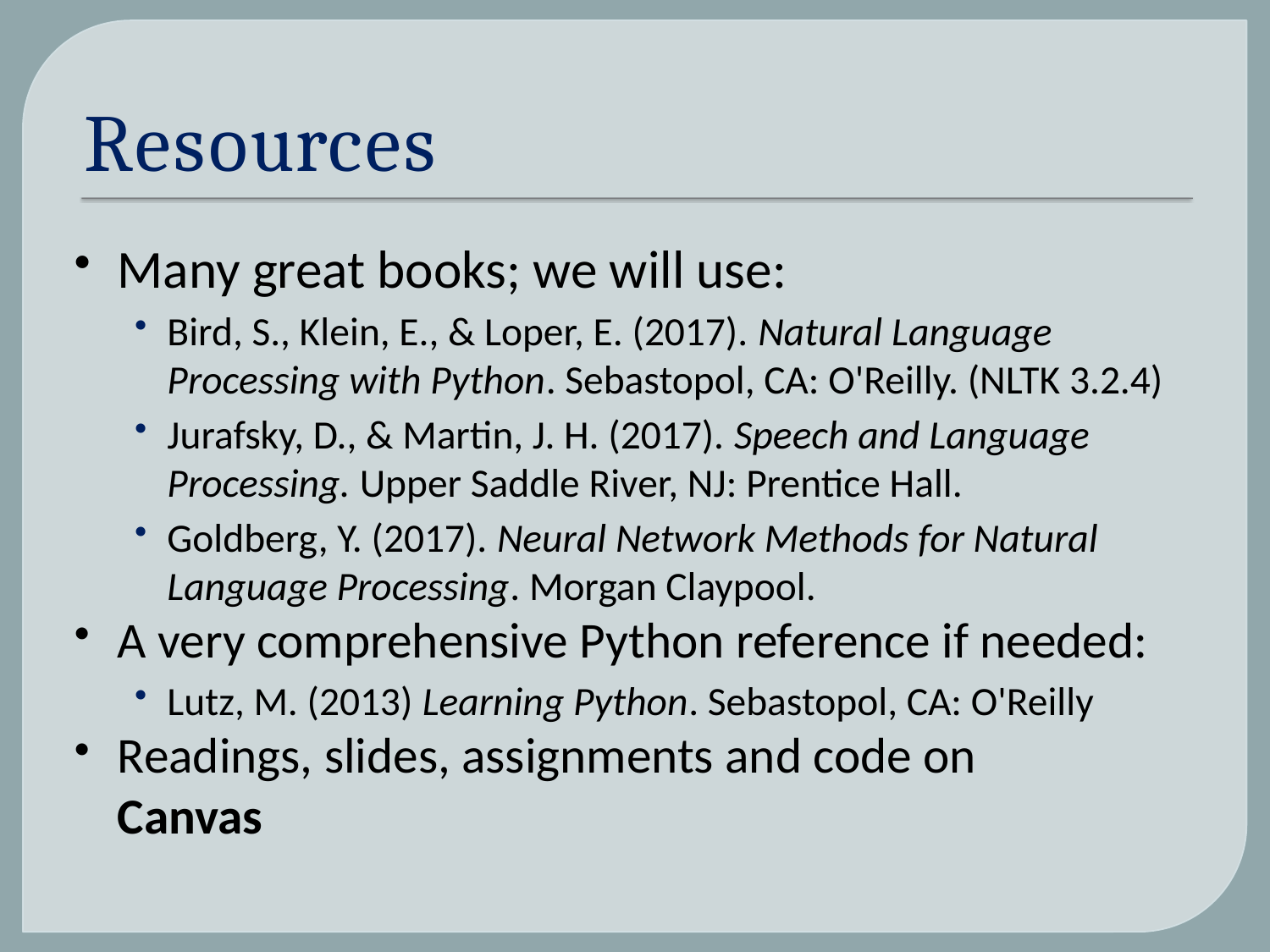

# Resources
Many great books; we will use:
Bird, S., Klein, E., & Loper, E. (2017). Natural Language Processing with Python. Sebastopol, CA: O'Reilly. (NLTK 3.2.4)
Jurafsky, D., & Martin, J. H. (2017). Speech and Language Processing. Upper Saddle River, NJ: Prentice Hall.
Goldberg, Y. (2017). Neural Network Methods for Natural Language Processing. Morgan Claypool.
A very comprehensive Python reference if needed:
Lutz, M. (2013) Learning Python. Sebastopol, CA: O'Reilly
Readings, slides, assignments and code on
Canvas